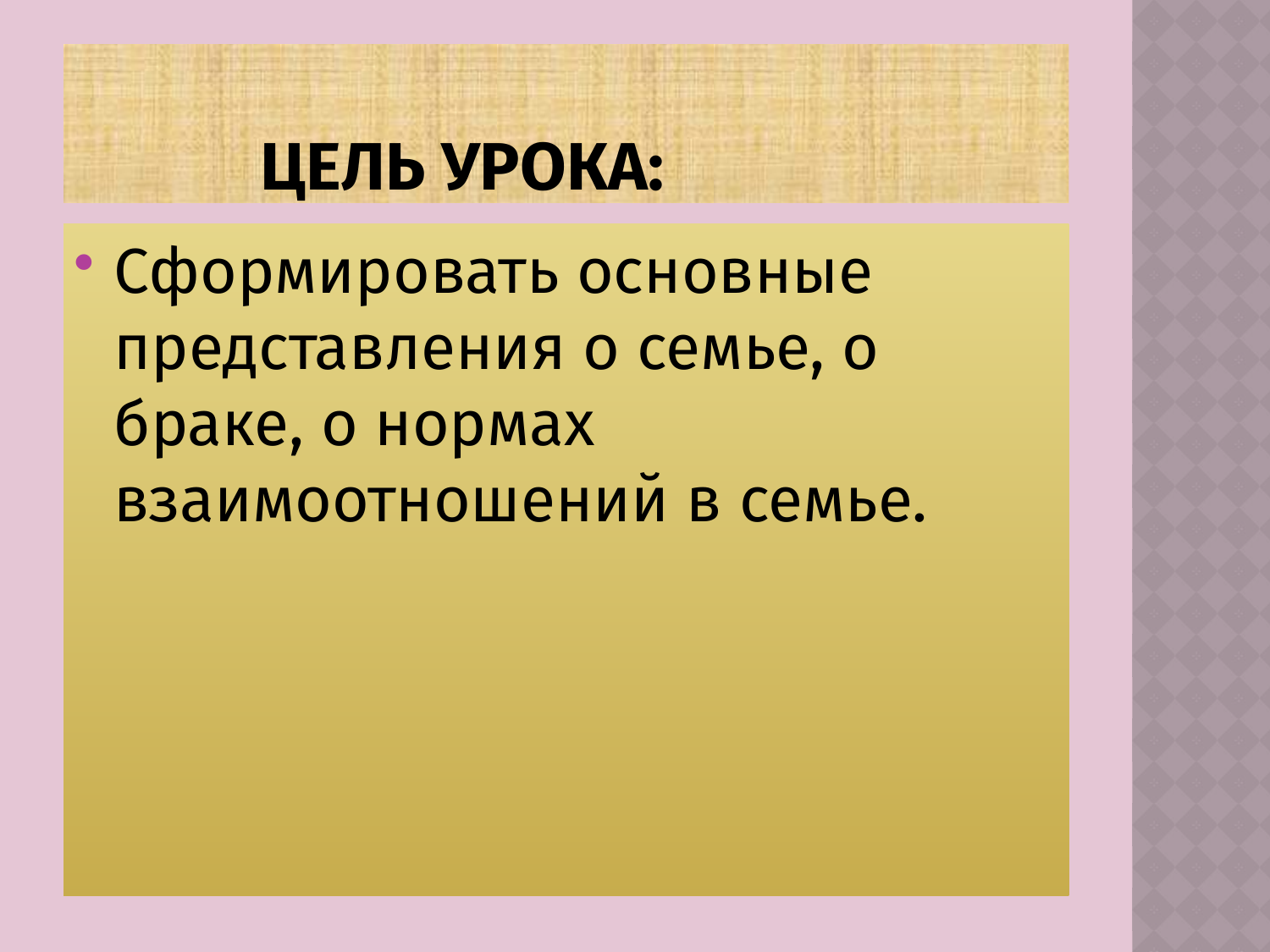

# Цель урока:
Сформировать основные представления о семье, о  браке, о нормах взаимоотношений в семье.